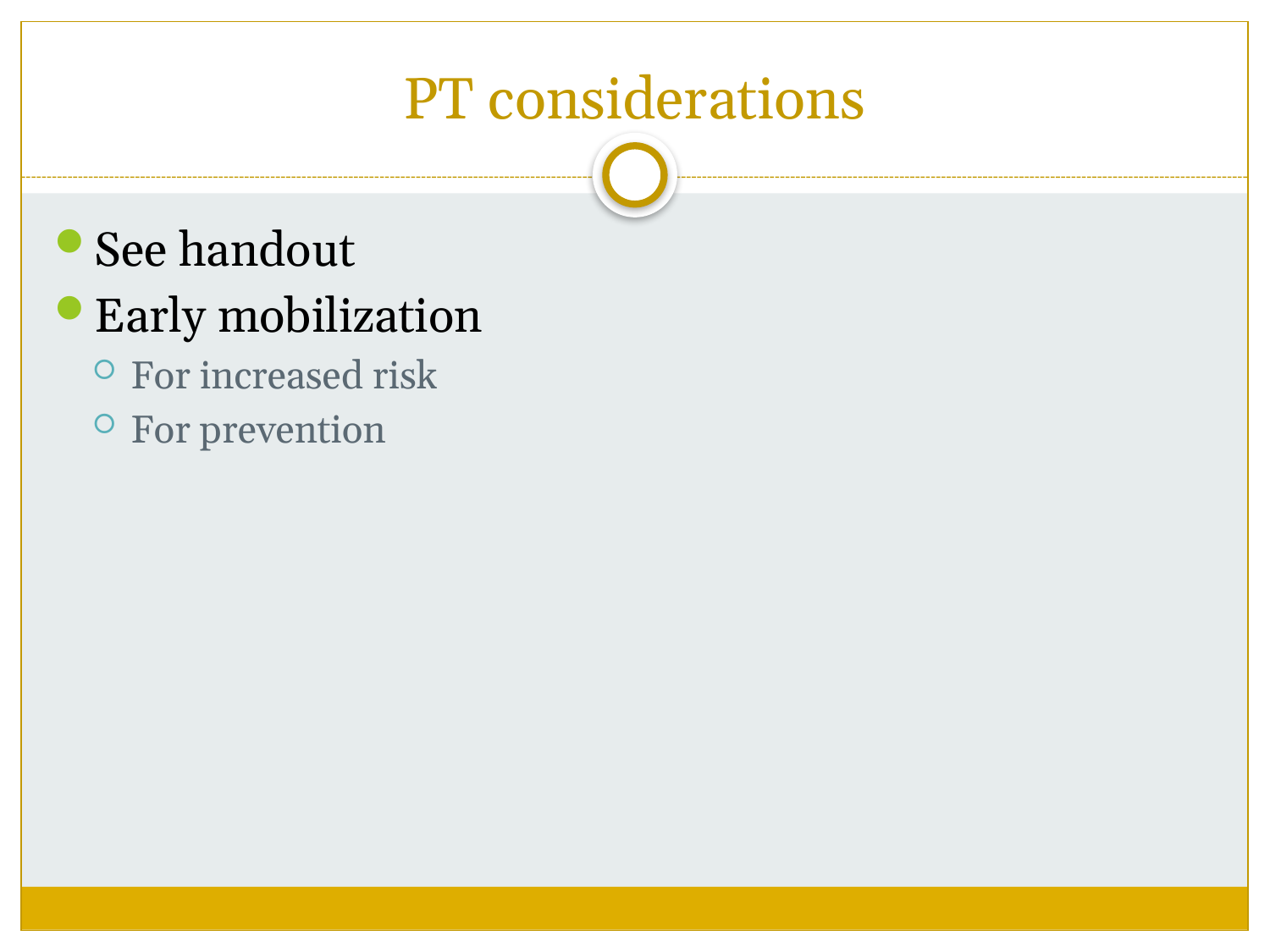

# PT considerations
See handout
Early mobilization
For increased risk
For prevention